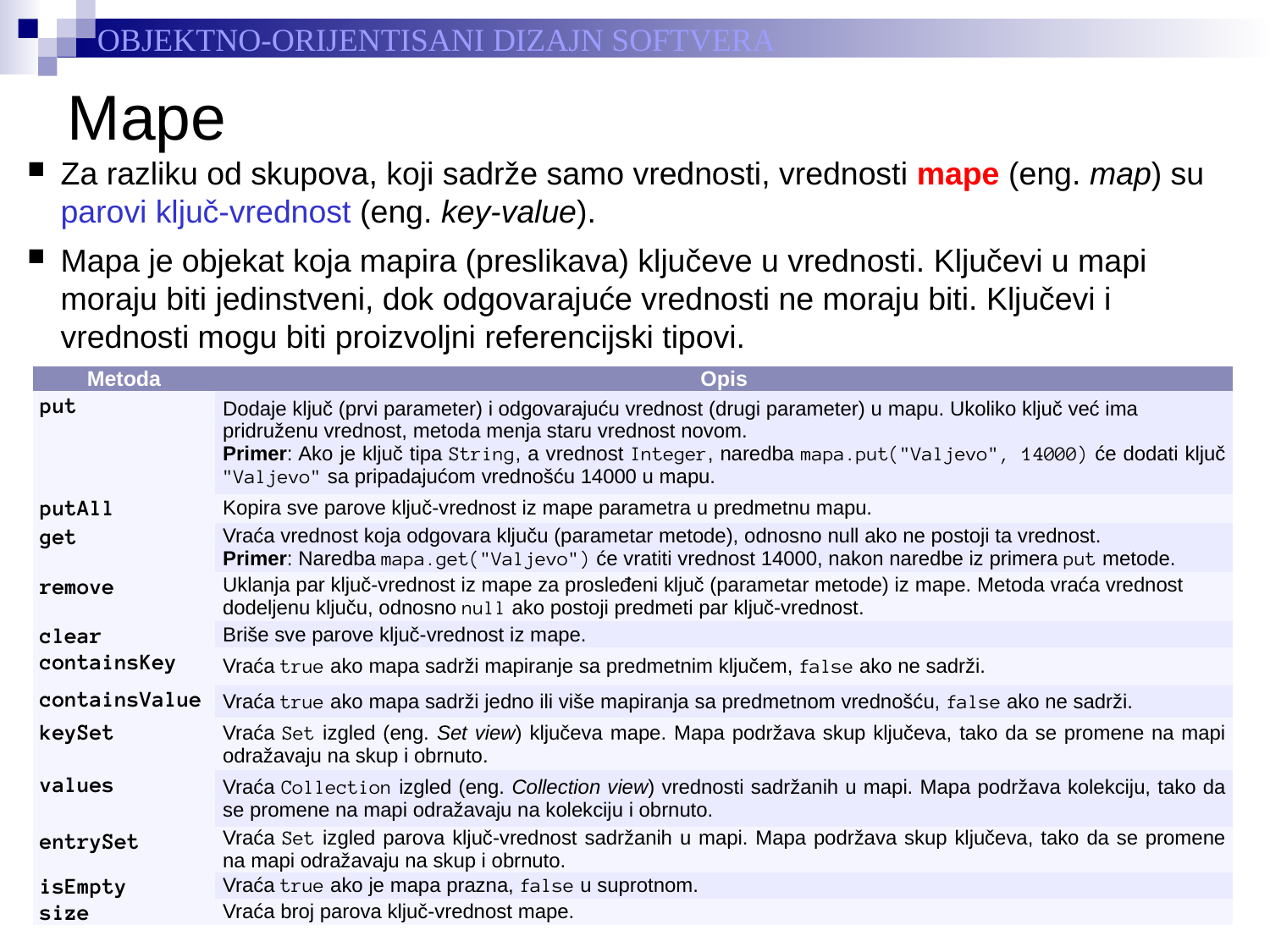

# Mape
Za razliku od skupova, koji sadrže samo vrednosti, vrednosti mape (eng. map) su parovi ključ-vrednost (eng. key-value).
Mapa je objekat koja mapira (preslikava) ključeve u vrednosti. Ključevi u mapi moraju biti jedinstveni, dok odgovarajuće vrednosti ne moraju biti. Ključevi i vrednosti mogu biti proizvoljni referencijski tipovi.
| Metoda | Opis |
| --- | --- |
| put | Dodaje ključ (prvi parameter) i odgovarajuću vrednost (drugi parameter) u mapu. Ukoliko ključ već ima pridruženu vrednost, metoda menja staru vrednost novom. Primer: Ako je ključ tipa String, a vrednost Integer, naredba mapa.put("Valjevo", 14000) će dodati ključ "Valjevo" sa pripadajućom vrednošću 14000 u mapu. |
| putAll | Kopira sve parove ključ-vrednost iz mape parametra u predmetnu mapu. |
| get | Vraća vrednost koja odgovara ključu (parametar metode), odnosno null ako ne postoji ta vrednost. Primer: Naredba mapa.get("Valjevo") će vratiti vrednost 14000, nakon naredbe iz primera put metode. |
| remove | Uklanja par ključ-vrednost iz mape za prosleđeni ključ (parametar metode) iz mape. Metoda vraća vrednost dodeljenu ključu, odnosno null ako postoji predmeti par ključ-vrednost. |
| clear | Briše sve parove ključ-vrednost iz mape. |
| containsKey | Vraća true ako mapa sadrži mapiranje sa predmetnim ključem, false ako ne sadrži. |
| containsValue | Vraća true ako mapa sadrži jedno ili više mapiranja sa predmetnom vrednošću, false ako ne sadrži. |
| keySet | Vraća Set izgled (eng. Set view) ključeva mape. Mapa podržava skup ključeva, tako da se promene na mapi odražavaju na skup i obrnuto. |
| values | Vraća Collection izgled (eng. Collection view) vrednosti sadržanih u mapi. Mapa podržava kolekciju, tako da se promene na mapi odražavaju na kolekciju i obrnuto. |
| entrySet | Vraća Set izgled parova ključ-vrednost sadržanih u mapi. Mapa podržava skup ključeva, tako da se promene na mapi odražavaju na skup i obrnuto. |
| isEmpty | Vraća true ako je mapa prazna, false u suprotnom. |
| size | Vraća broj parova ključ-vrednost mape. |
20